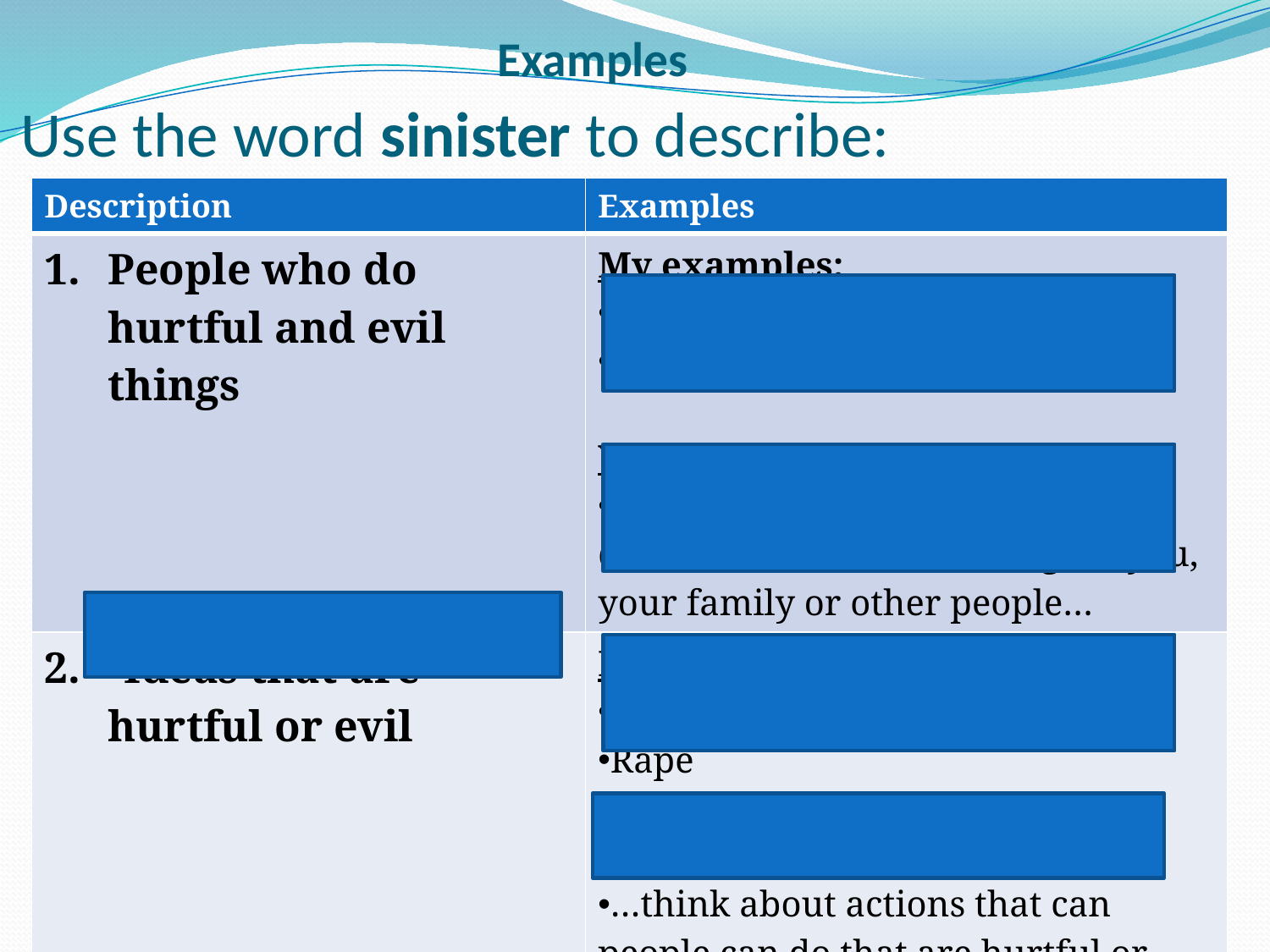

Examples
# Use the word sinister to describe:
| Description | Examples |
| --- | --- |
| People who do hurtful and evil things | My examples: Joseph Kony Adolf Hitler Your examples: …think about people who have done terrible and evil things to you, your family or other people… |
| 2. Ideas that are hurtful or evil | My examples: Murder Rape Your examples: …think about actions that can people can do that are hurtful or evil… |